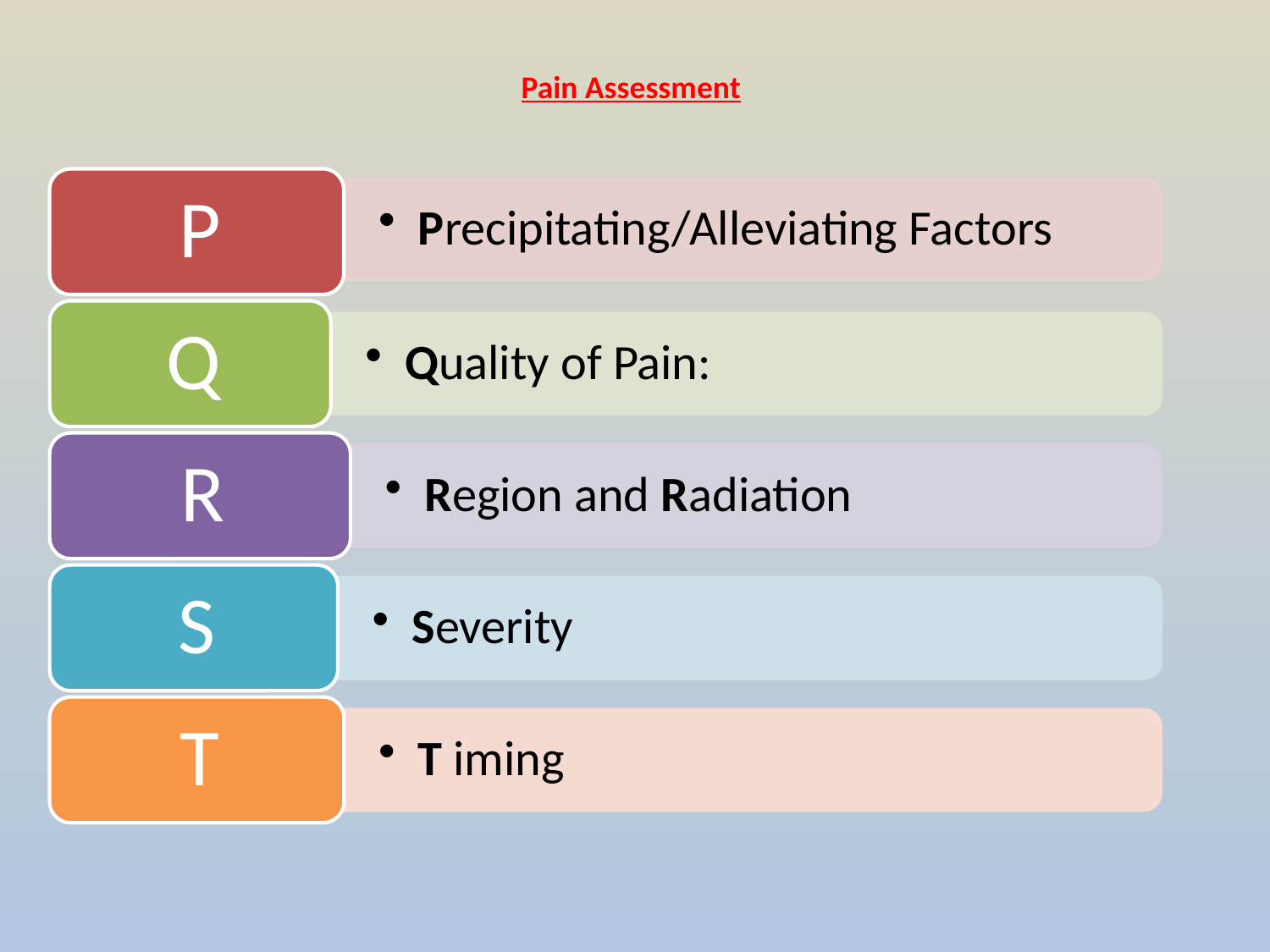

# Pain Assessment
Precipitating/Alleviating Factors
P
Quality of Pain:
Q
Region and Radiation
R
Severity
S
T iming
T